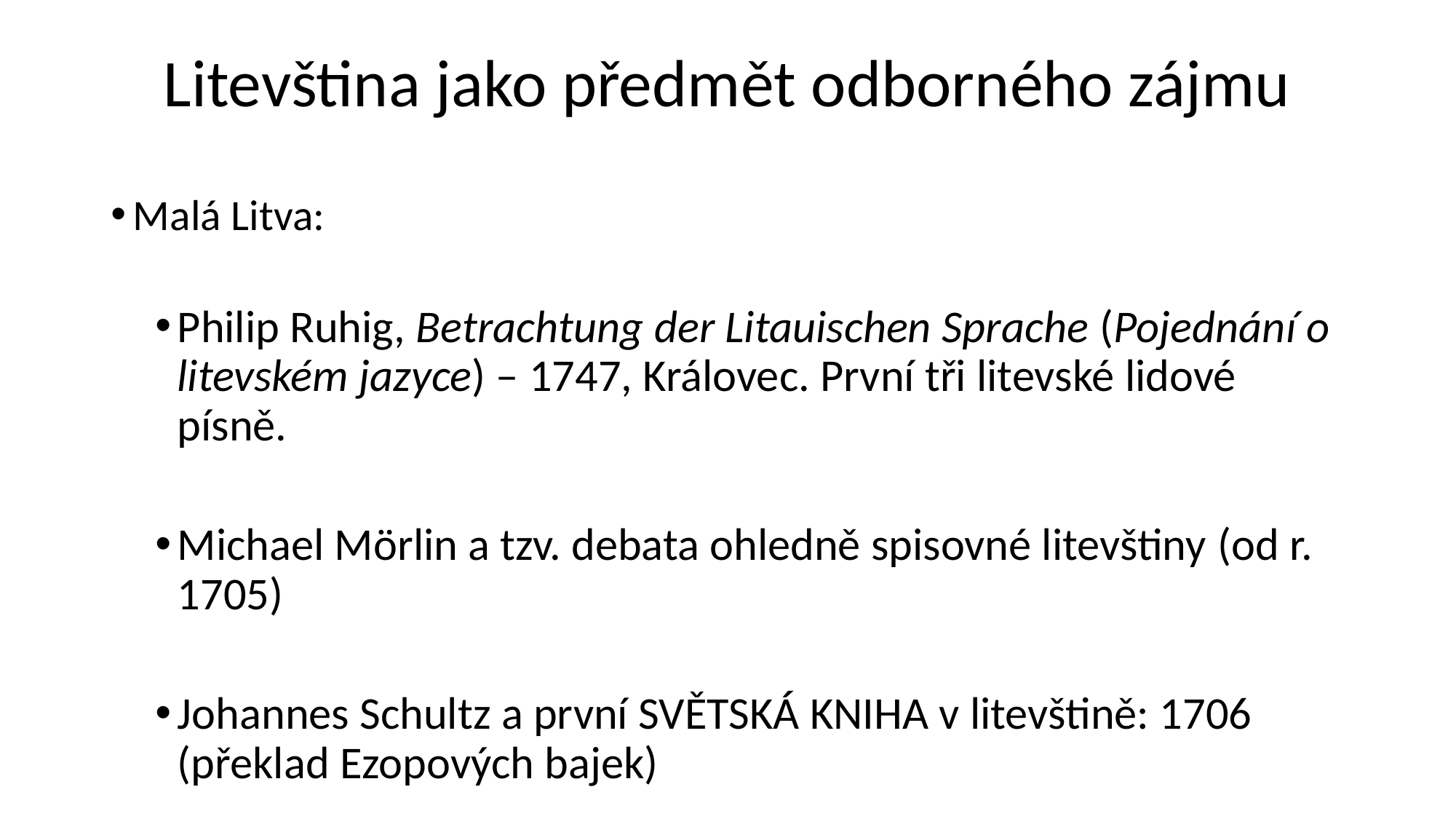

# Litevština jako předmět odborného zájmu
Malá Litva:

Philip Ruhig, Betrachtung der Litauischen Sprache (Pojednání o litevském jazyce) – 1747, Královec. První tři litevské lidové písně.

Michael Mörlin a tzv. debata ohledně spisovné litevštiny (od r. 1705)

Johannes Schultz a první SVĚTSKÁ KNIHA v litevštině: 1706 (překlad Ezopových bajek)